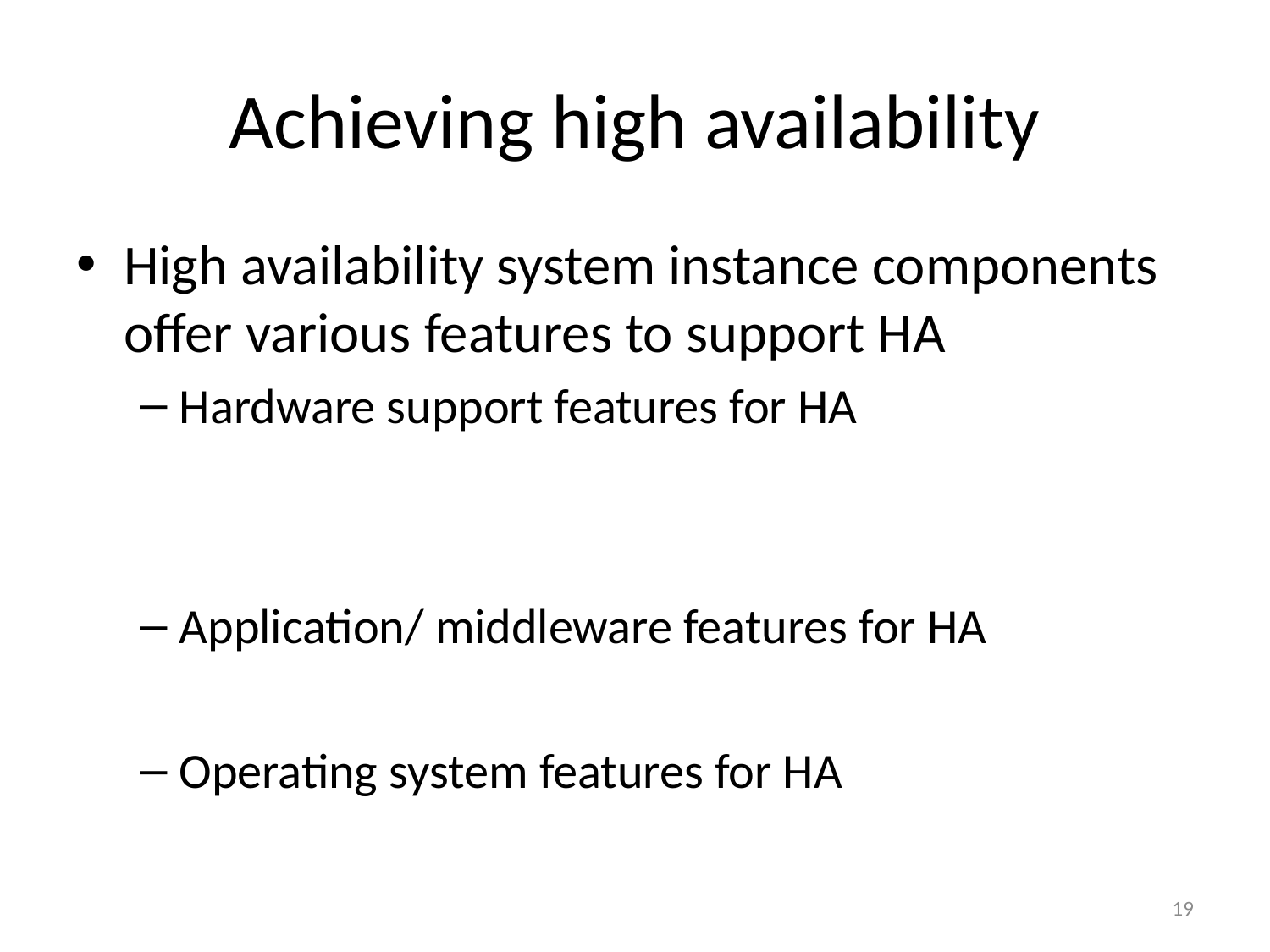

# Achieving high availability
High availability system instance components offer various features to support HA
Hardware support features for HA

Application/ middleware features for HA

Operating system features for HA

19